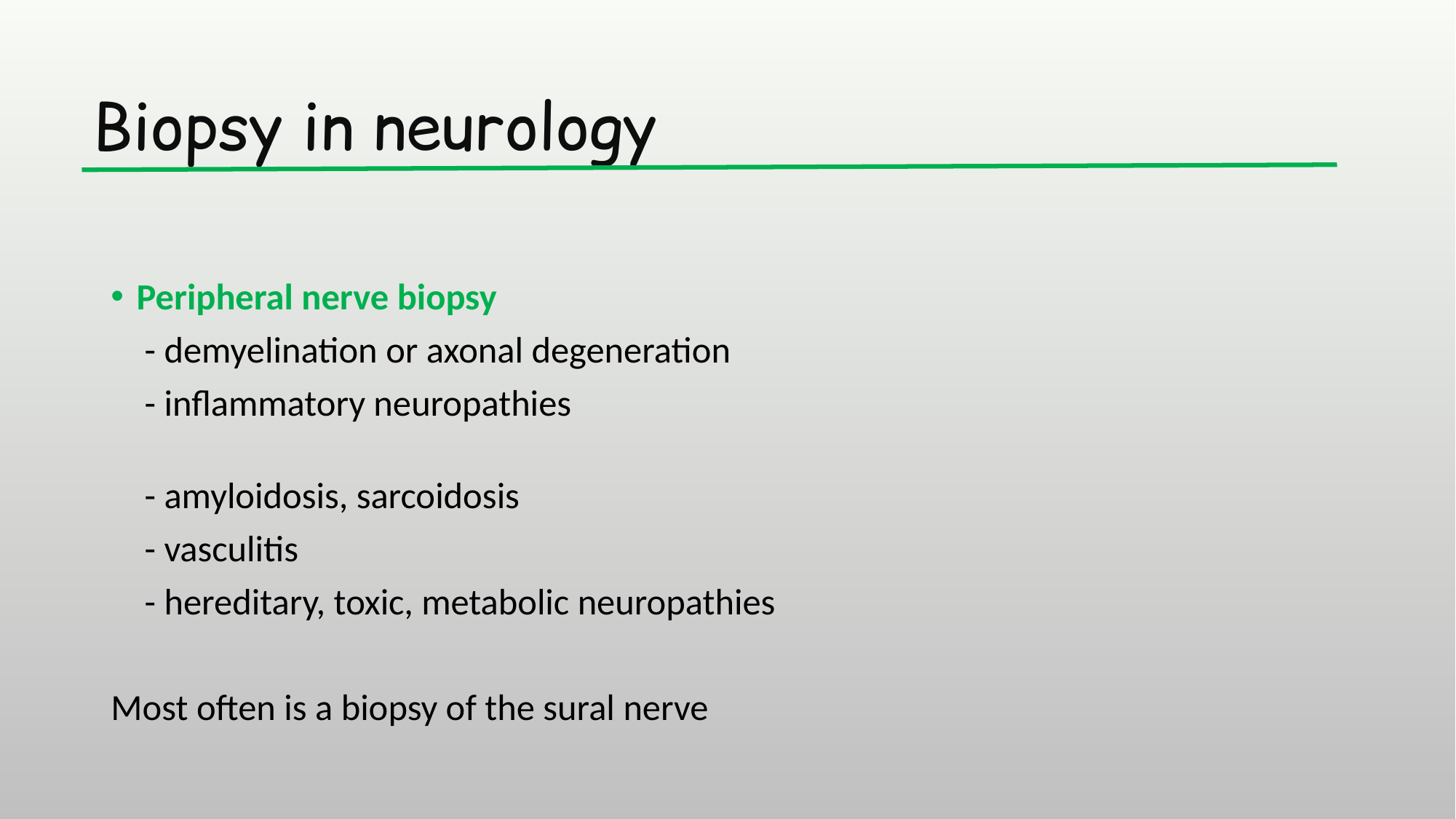

# Biopsy in neurology
Peripheral nerve biopsy
    - demyelination or axonal degeneration
    - inflammatory neuropathies
    - amyloidosis, sarcoidosis
    - vasculitis
    - hereditary, toxic, metabolic neuropathies

Most often is a biopsy of the sural nerve